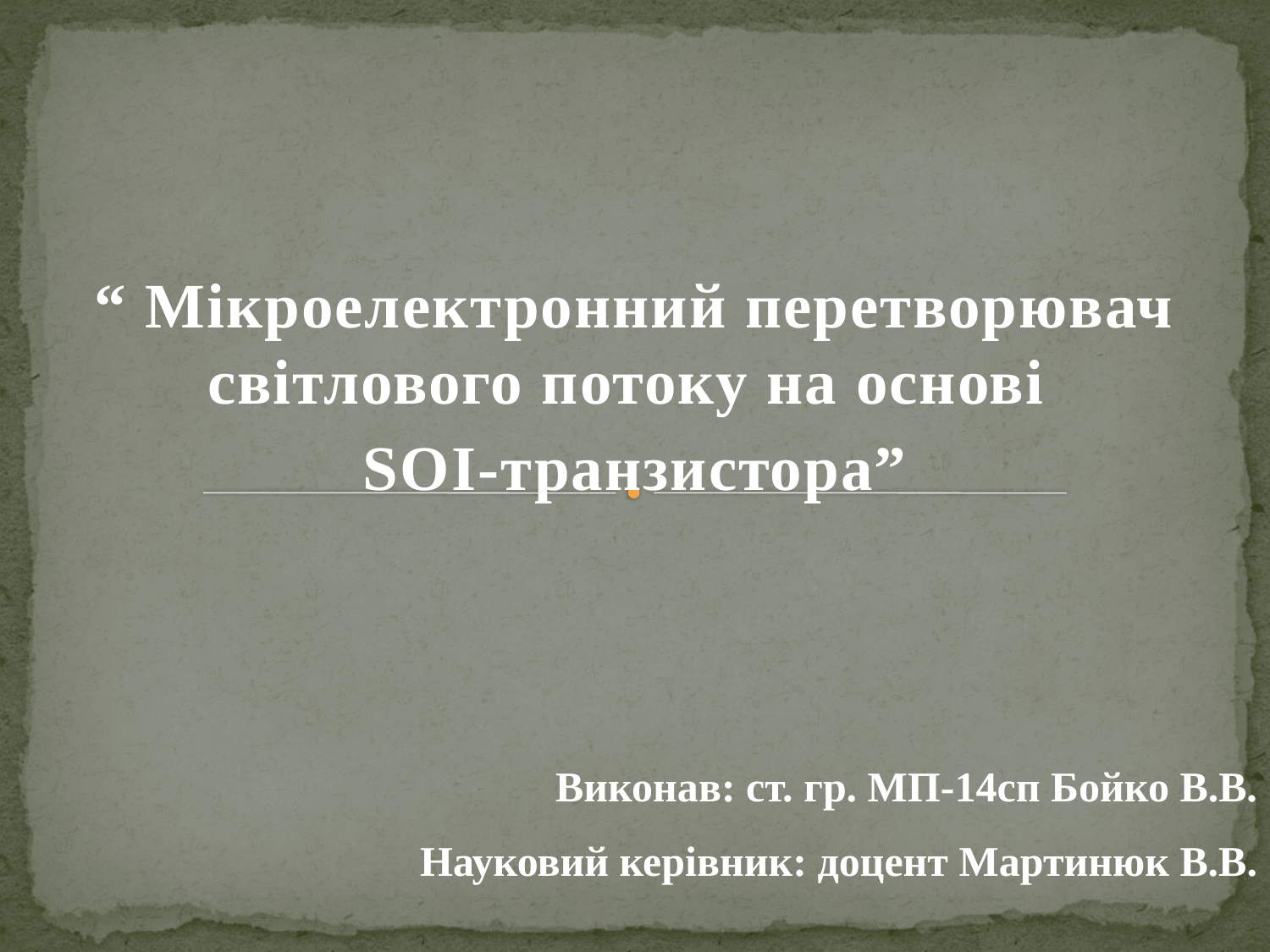

“ Мікроелектронний перетворювач світлового потоку на основі
SOI-транзистора”
Виконав: ст. гр. МП-14сп Бойко В.В.

Науковий керівник: доцент Мартинюк В.В.